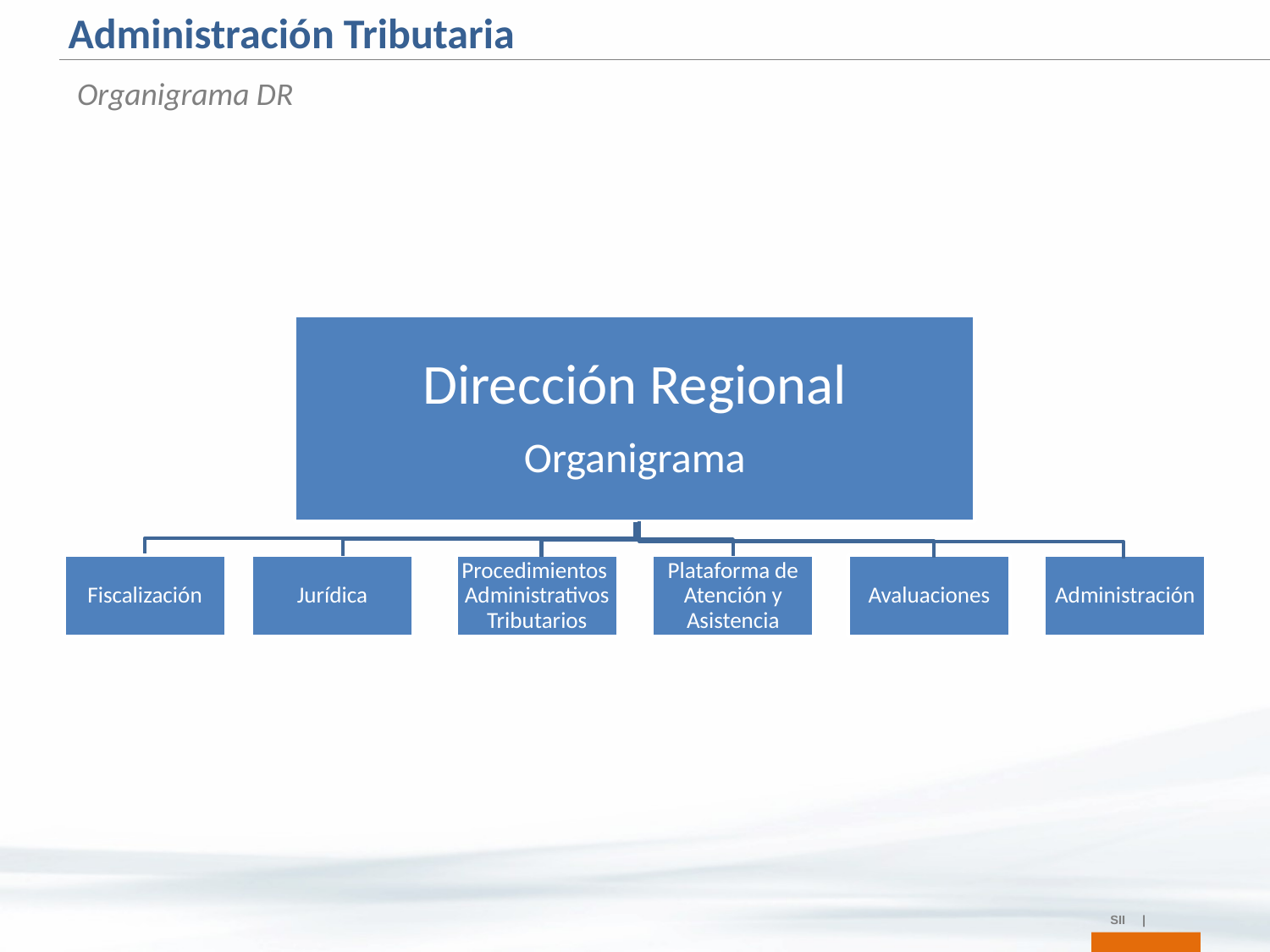

Administración Tributaria
Organigrama DR

Dirección Regional
Organigrama

Fiscalización

Jurídica

Procedimientos  Administrativos Tributarios

Plataforma de Atención y Asistencia

Avaluaciones

Administración
SII     |